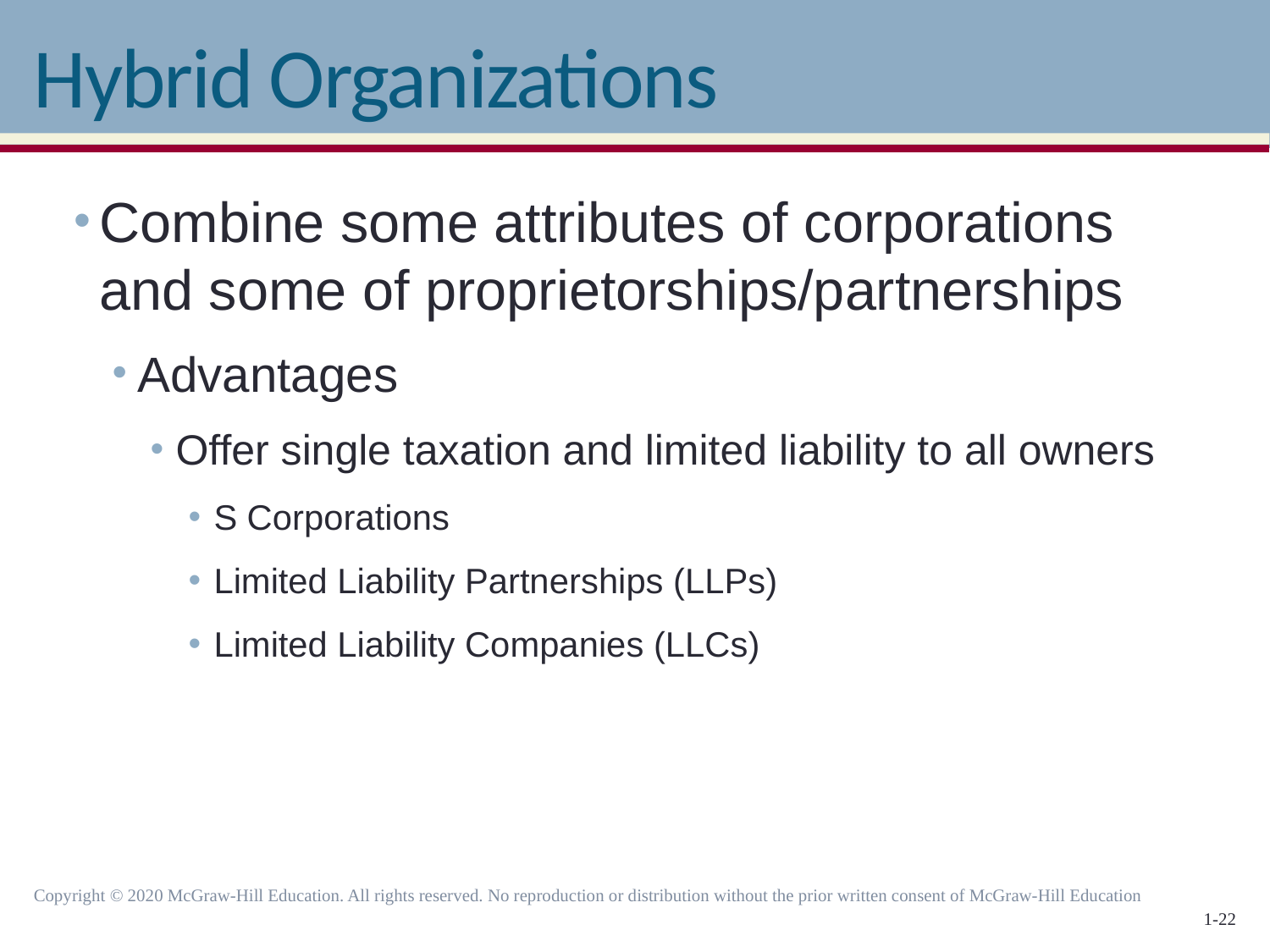

# Hybrid Organizations
Combine some attributes of corporations and some of proprietorships/partnerships
Advantages
Offer single taxation and limited liability to all owners
S Corporations
Limited Liability Partnerships (LLPs)
Limited Liability Companies (LLCs)
Copyright © 2020 McGraw-Hill Education. All rights reserved. No reproduction or distribution without the prior written consent of McGraw-Hill Education